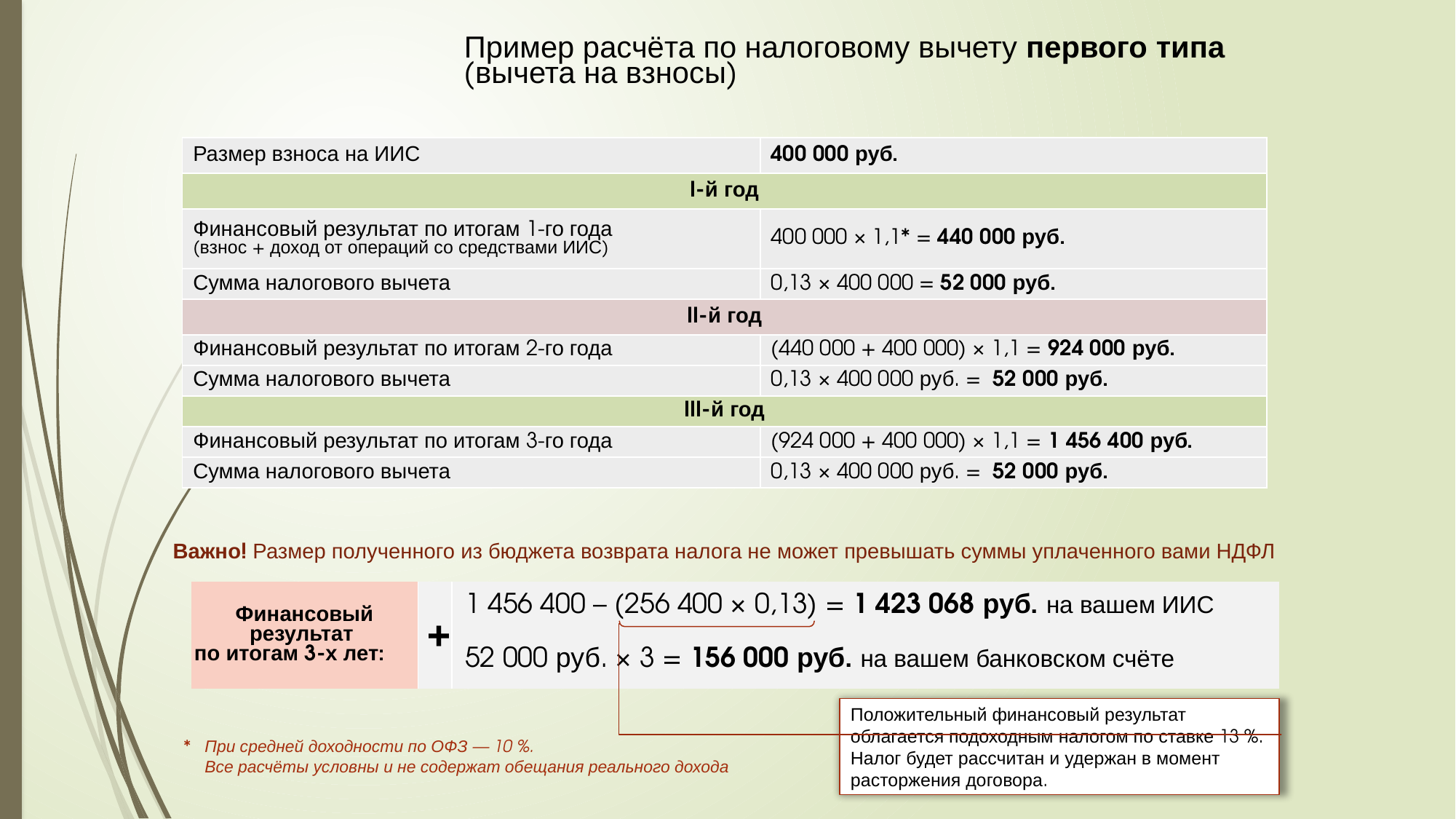

Пример расчёта по налоговому вычету первого типа (вычета на взносы)

| Размер взноса на ИИС | 400 000 руб. |
| --- | --- |
| I-й год |  |
| Финансовый результат по итогам 1-го года (взнос + доход от операций со средствами ИИС) | 400 000 × 1,1\* = 440 000 руб. |
| Сумма налогового вычета | 0,13 × 400 000 = 52 000 руб. |
| II-й год |  |
| Финансовый результат по итогам 2-го года | (440 000 + 400 000) × 1,1 = 924 000 руб. |
| Сумма налогового вычета | 0,13 × 400 000 руб. = 52 000 руб. |
| III-й год |  |
| Финансовый результат по итогам 3-го года | (924 000 + 400 000) × 1,1 = 1 456 400 руб. |
| Сумма налогового вычета | 0,13 × 400 000 руб. = 52 000 руб. |

Важно! Размер полученного из бюджета возврата налога не может превышать суммы уплаченного вами НДФЛ
| Финансовый результат по итогам 3-х лет: | + | 1 456 400 – (256 400 × 0,13) = 1 423 068 руб. на вашем ИИС |
| --- | --- | --- |
|  |  | 52 000 руб. × 3 = 156 000 руб. на вашем банковском счёте |
Положительный финансовый результат облагается подоходным налогом по ставке 13 %.
Налог будет рассчитан и удержан в момент расторжения договора.
*	При средней доходности по ОФЗ — 10 %.
	Все расчёты условны и не содержат обещания реального дохода